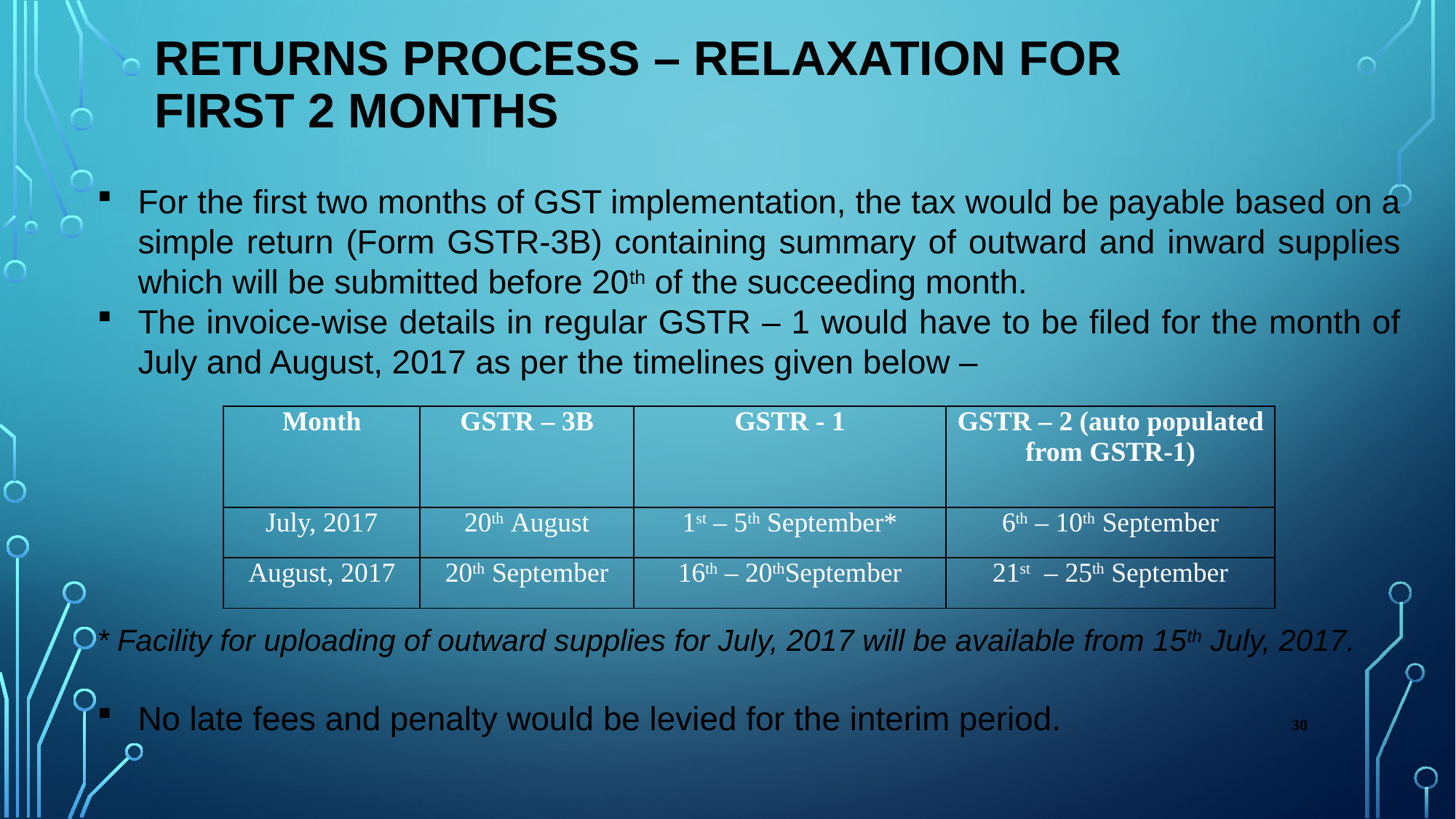

# Returns Process – Relaxation for first 2 months
For the first two months of GST implementation, the tax would be payable based on a simple return (Form GSTR-3B) containing summary of outward and inward supplies which will be submitted before 20th of the succeeding month.
The invoice-wise details in regular GSTR – 1 would have to be filed for the month of July and August, 2017 as per the timelines given below –

* Facility for uploading of outward supplies for July, 2017 will be available from 15th July, 2017.

No late fees and penalty would be levied for the interim period.
| Month | GSTR – 3B | GSTR - 1 | GSTR – 2 (auto populated from GSTR-1) |
| --- | --- | --- | --- |
| July, 2017 | 20th August | 1st – 5th September\* | 6th – 10th September |
| August, 2017 | 20th September | 16th – 20thSeptember | 21st  – 25th September |
30